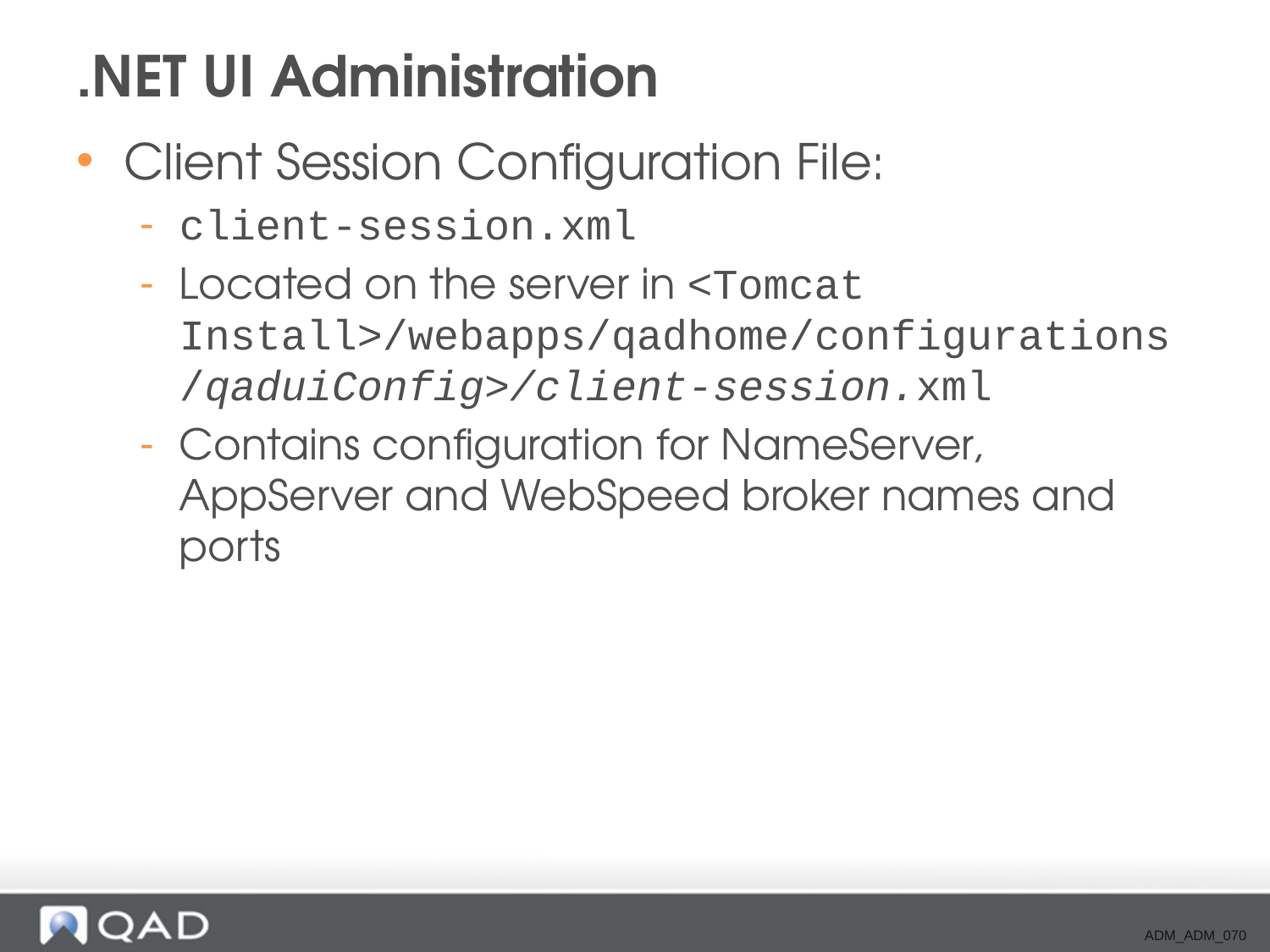

# .NET UI Administration
Client Session Configuration File:
client-session.xml
Located on the server in <Tomcat  Install>/webapps/qadhome/configurations/qaduiConfig>/client-session.xml
Contains configuration for NameServer, AppServer and WebSpeed broker names and ports

ADM_ADM_070